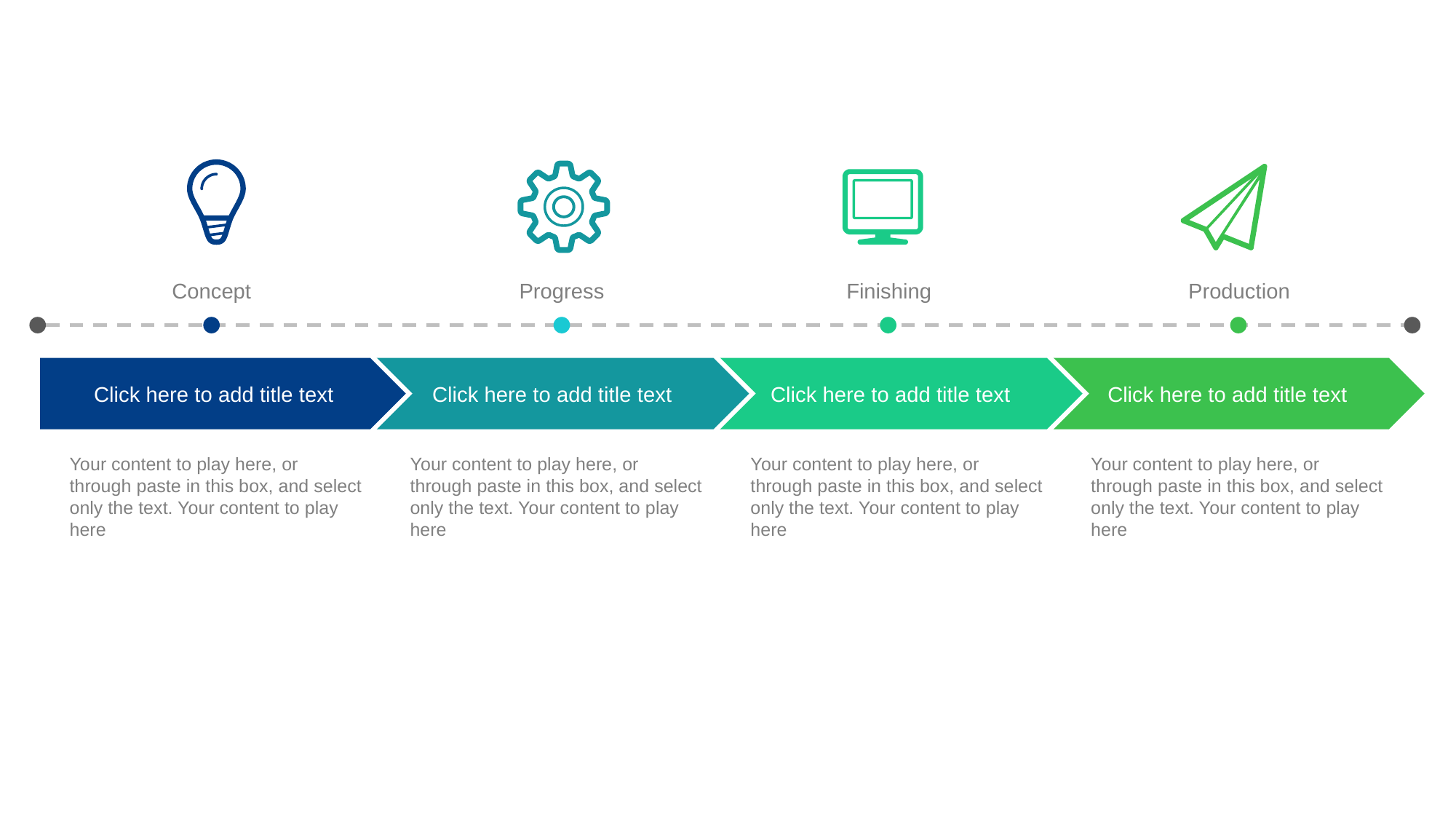

Production
Progress
Finishing
Concept

Click here to add title text
Click here to add title text
Click here to add title text
Click here to add title text
Your content to play here, or through paste in this box, and select only the text. Your content to play here
Your content to play here, or through paste in this box, and select only the text. Your content to play here
Your content to play here, or through paste in this box, and select only the text. Your content to play here
Your content to play here, or through paste in this box, and select only the text. Your content to play here